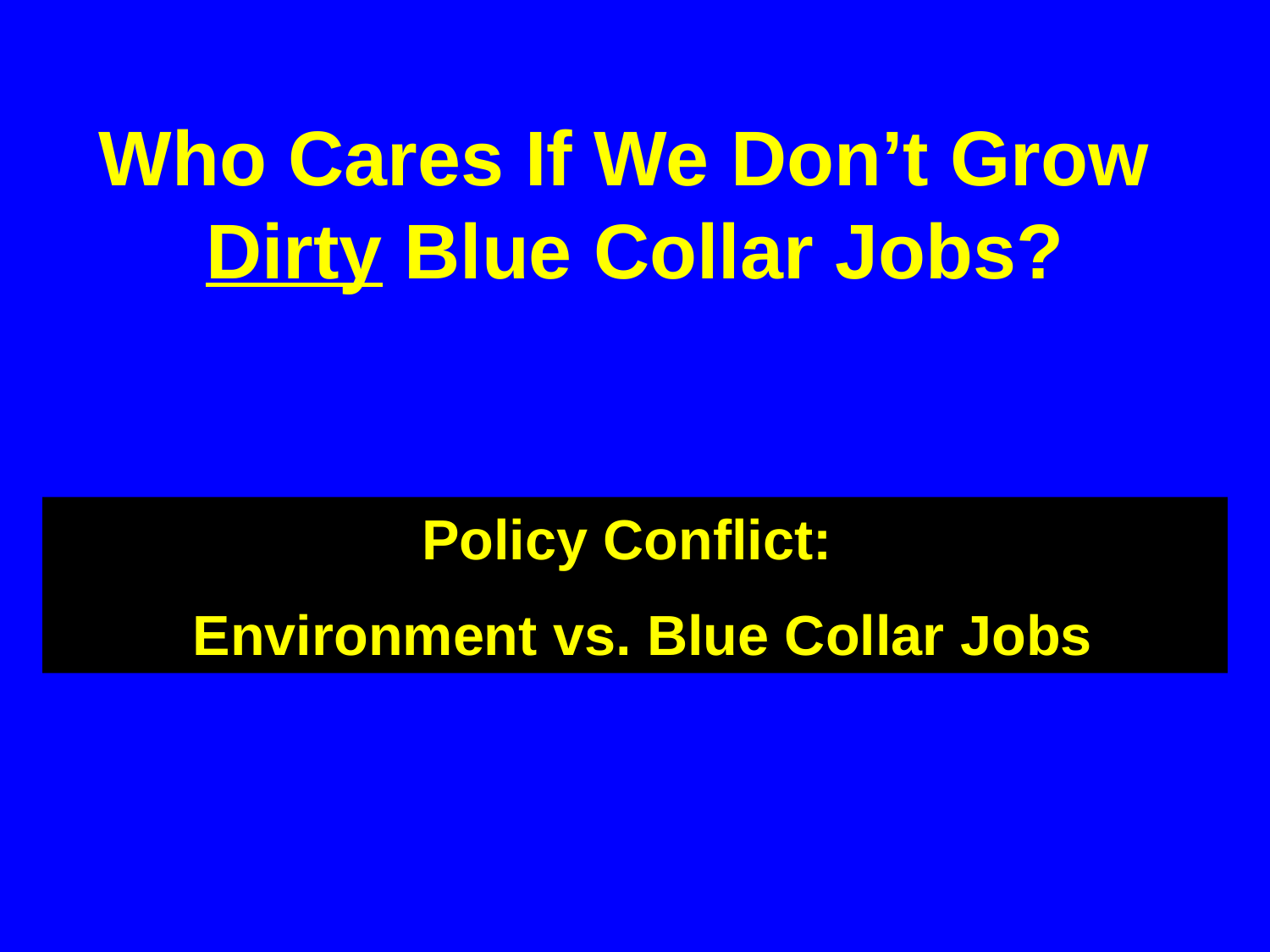

Who Cares If We Don’t Grow  Dirty Blue Collar Jobs?
Policy Conflict:
 Environment vs. Blue Collar Jobs